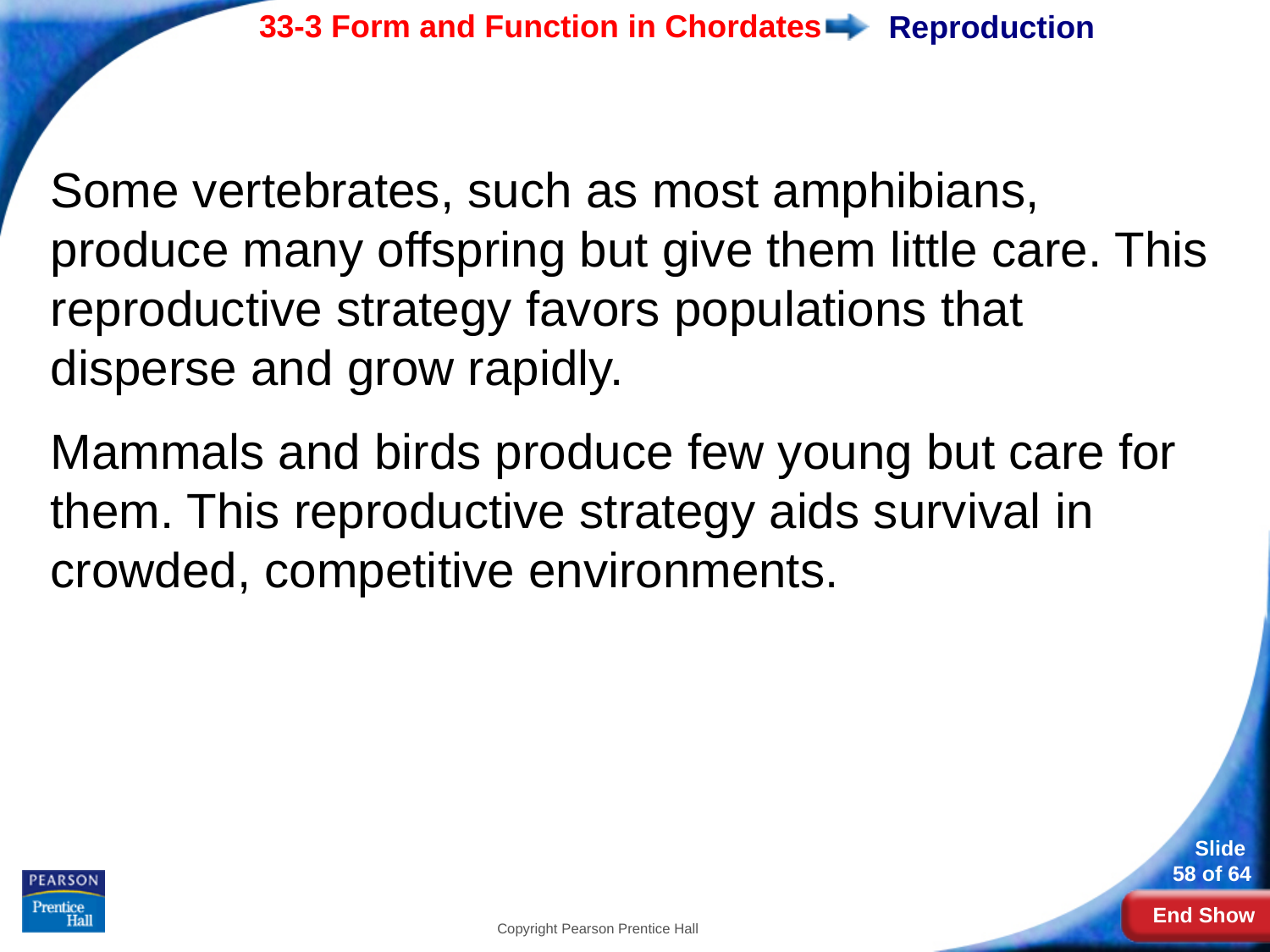

# Reproduction
Some vertebrates, such as most amphibians, produce many offspring but give them little care. This reproductive strategy favors populations that disperse and grow rapidly.
Mammals and birds produce few young but care for them. This reproductive strategy aids survival in crowded, competitive environments.
Copyright Pearson Prentice Hall